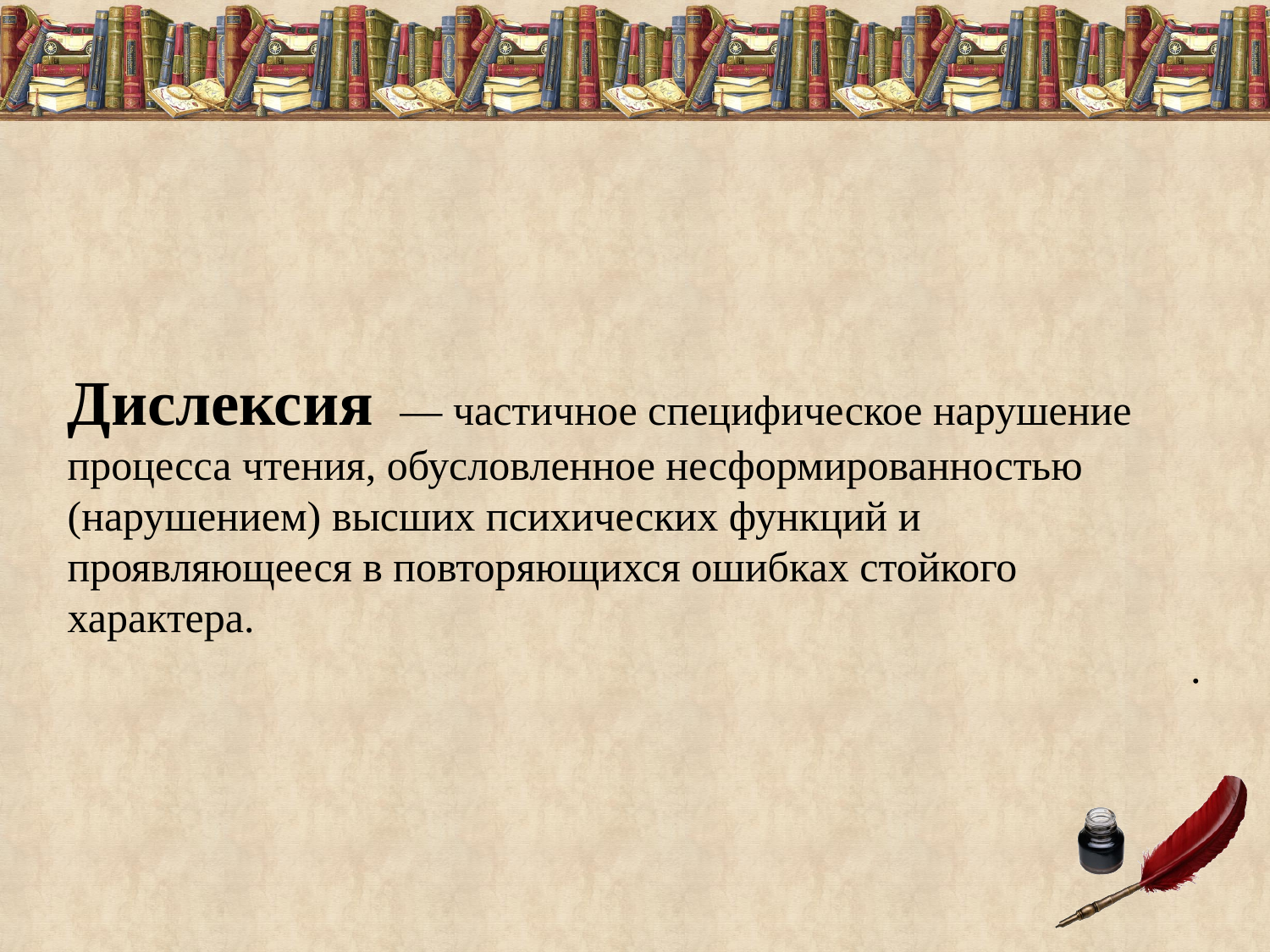

Дислексия  — частичное специфическое нарушение процесса чтения, обусловленное несформированностью (нарушением) высших психических функций и проявляющееся в повторяющихся ошибках стойкого характера.
.